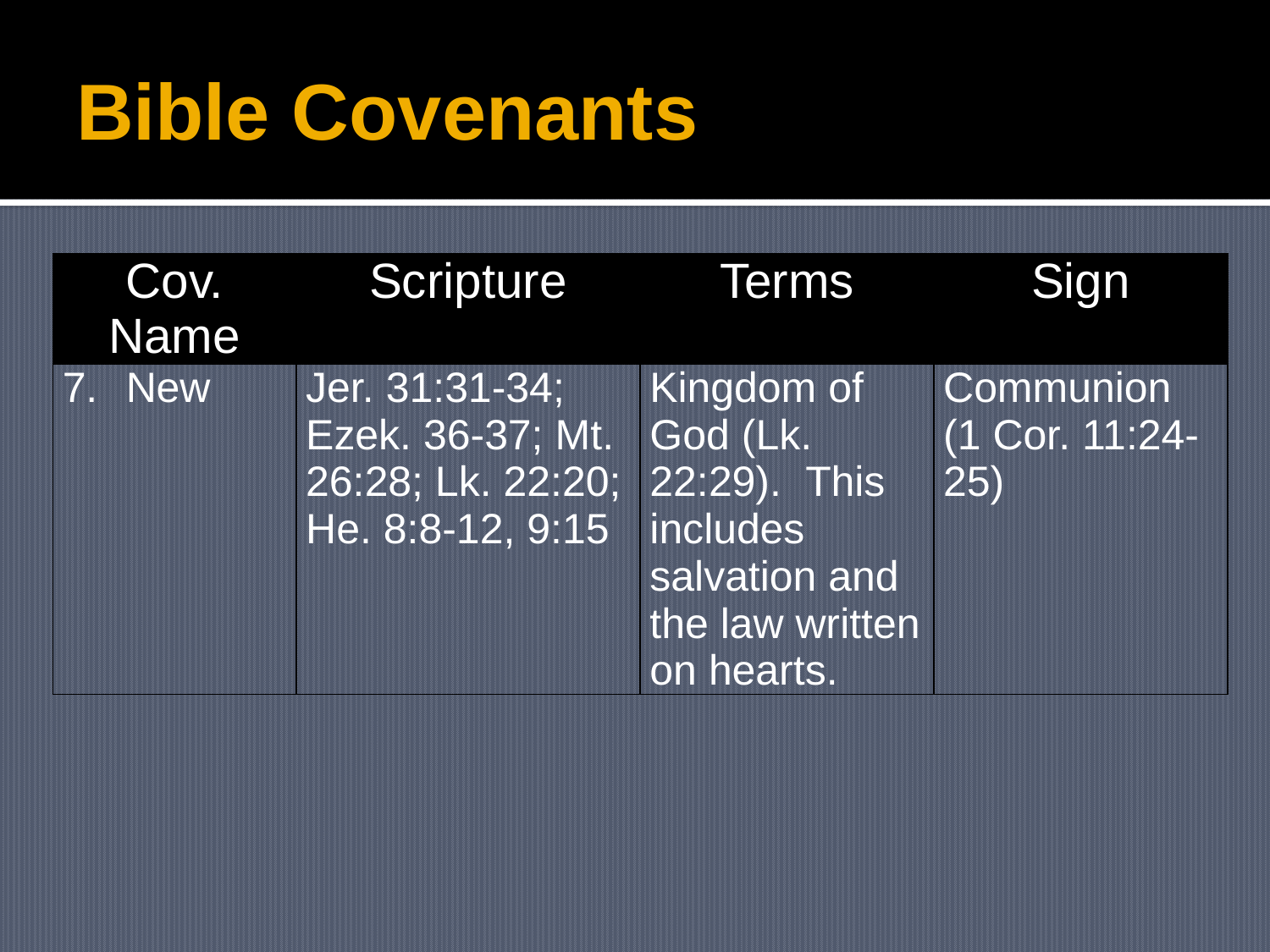

# Bible Covenants
| Cov. Name | Scripture | Terms | Sign |
| --- | --- | --- | --- |
| New | Jer. 31:31-34; Ezek. 36-37; Mt. 26:28; Lk. 22:20; He. 8:8-12, 9:15 | Kingdom of God (Lk. 22:29). This includes salvation and the law written on hearts. | Communion (1 Cor. 11:24-25) |